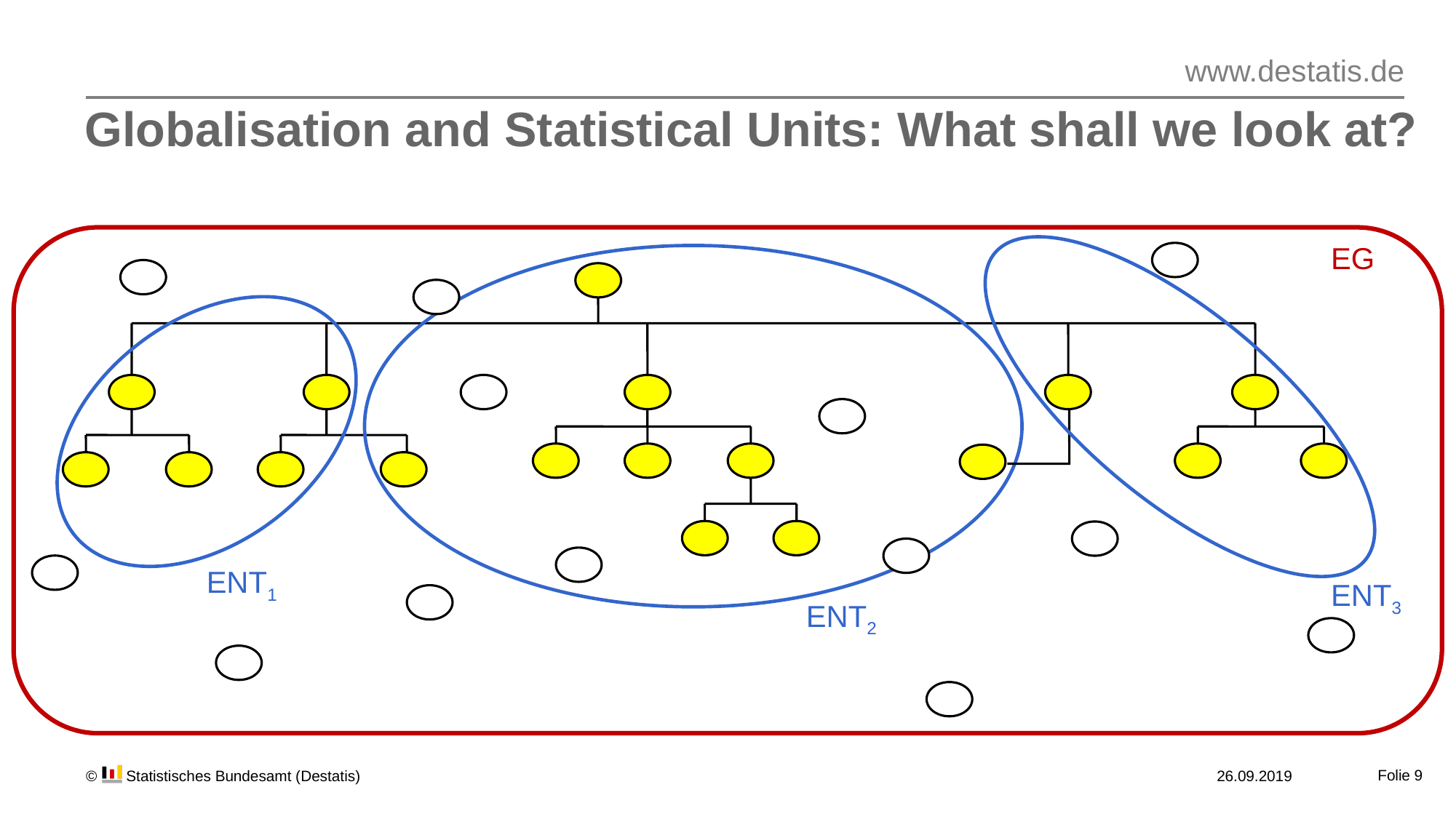

# Globalisation and Statistical Units: What shall we look at?

EG

ENT1
ENT3

ENT2